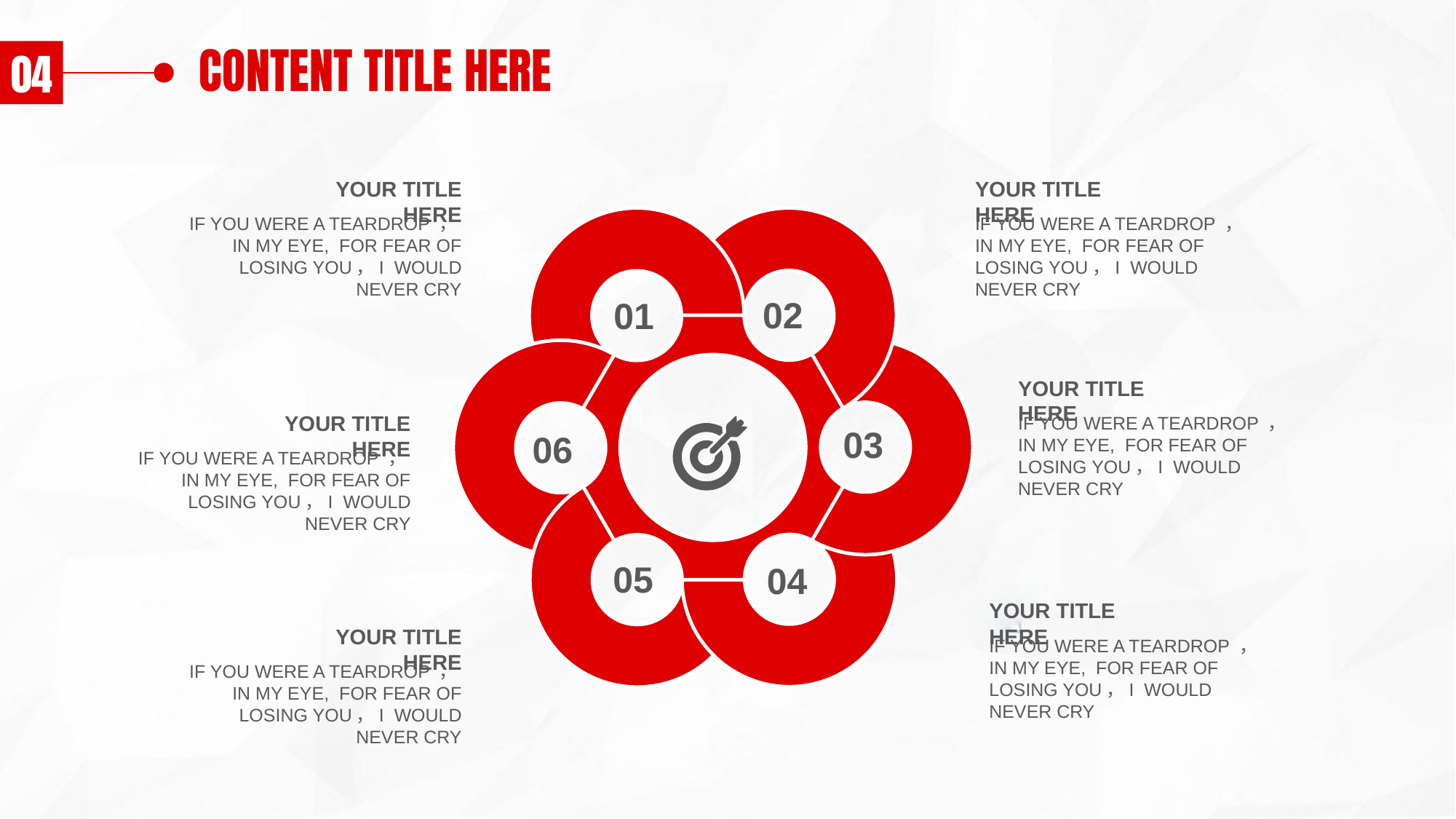

CONTENT TITLE HERE

04

YOUR TITLE HERE
IF YOU WERE A TEARDROP ，IN MY EYE,  FOR FEAR OF LOSING YOU，I  WOULD NEVER CRY
YOUR TITLE HERE
IF YOU WERE A TEARDROP ，IN MY EYE,  FOR FEAR OF LOSING YOU，I  WOULD NEVER CRY

02
01

YOUR TITLE HERE
IF YOU WERE A TEARDROP ，IN MY EYE,  FOR FEAR OF LOSING YOU，I  WOULD NEVER CRY
YOUR TITLE HERE
IF YOU WERE A TEARDROP ，IN MY EYE,  FOR FEAR OF LOSING YOU，I  WOULD NEVER CRY

03
06

05
04
YOUR TITLE HERE
IF YOU WERE A TEARDROP ，IN MY EYE,  FOR FEAR OF LOSING YOU，I  WOULD NEVER CRY
YOUR TITLE HERE
IF YOU WERE A TEARDROP ，IN MY EYE,  FOR FEAR OF LOSING YOU，I  WOULD NEVER CRY